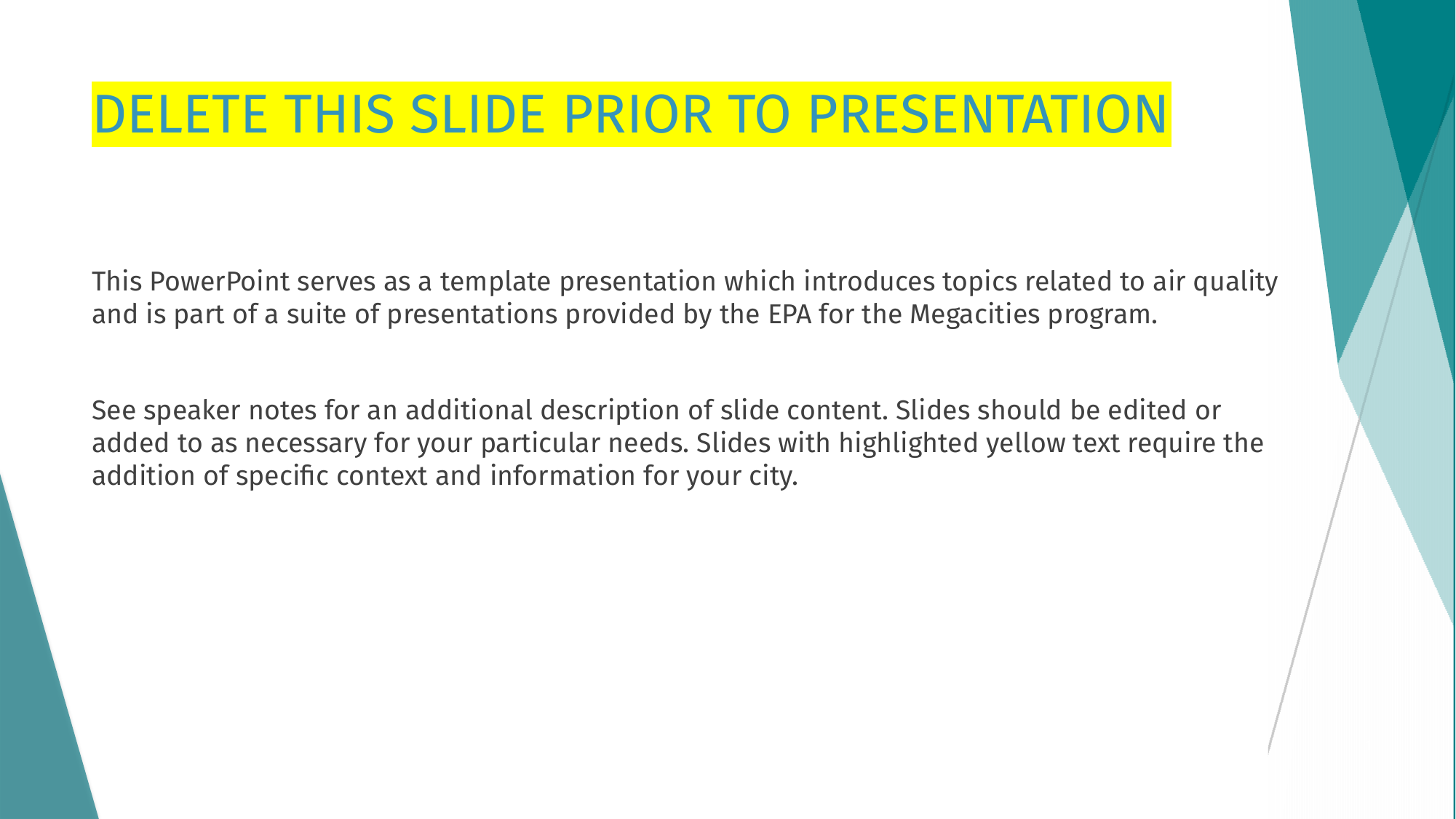

# DELETE THIS SLIDE PRIOR TO PRESENTATION
This PowerPoint serves as a template presentation which introduces topics related to air quality and is part of a suite of presentations provided by the EPA for the Megacities program.

See speaker notes for an additional description of slide content. Slides should be edited or added to as necessary for your particular needs. Slides with highlighted yellow text require the addition of specific context and information for your city.
1